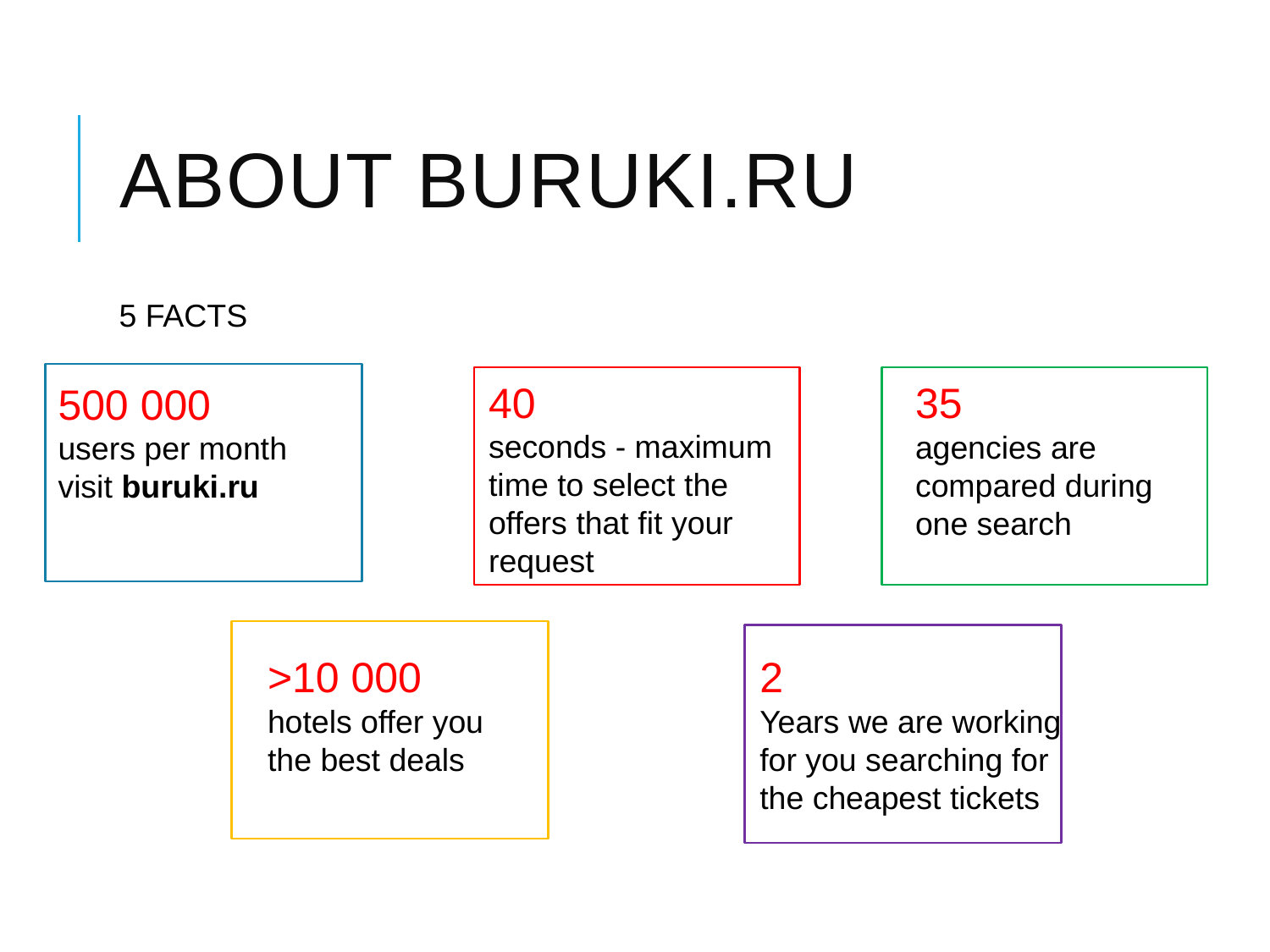

# About buruki.ru
5 FACTS

40
seconds - maximum time to select the offers that fit your request
35
agencies are compared during one search
500 000
users per month visit buruki.ru

>10 000
hotels offer you the best deals
2
Years we are working for you searching for the cheapest tickets